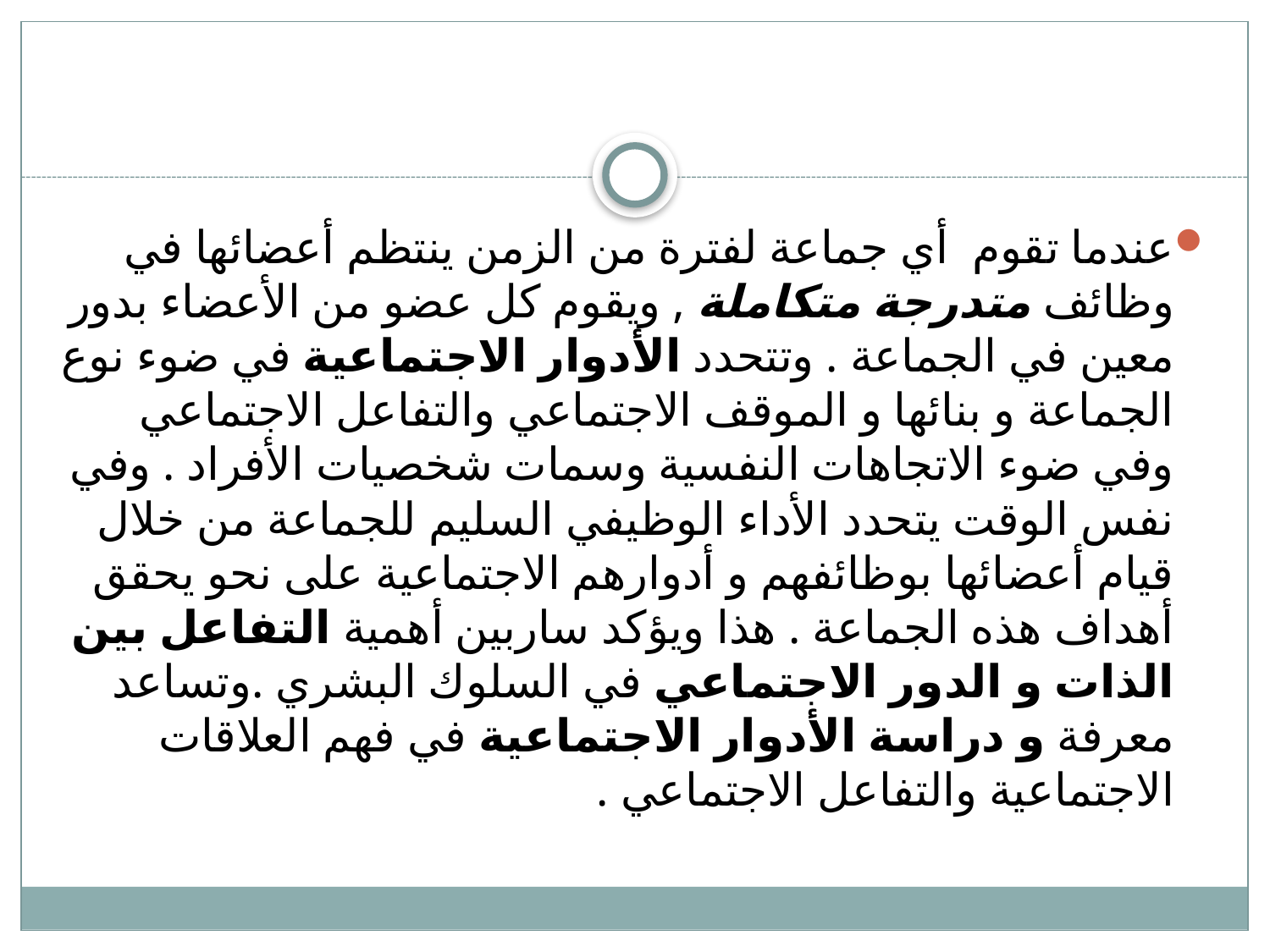

#
عندما تقوم  أي جماعة لفترة من الزمن ينتظم أعضائها في وظائف متدرجة متكاملة , ويقوم كل عضو من الأعضاء بدور معين في الجماعة . وتتحدد الأدوار الاجتماعية في ضوء نوع الجماعة و بنائها و الموقف الاجتماعي والتفاعل الاجتماعي وفي ضوء الاتجاهات النفسية وسمات شخصيات الأفراد . وفي نفس الوقت يتحدد الأداء الوظيفي السليم للجماعة من خلال قيام أعضائها بوظائفهم و أدوارهم الاجتماعية على نحو يحقق أهداف هذه الجماعة . هذا ويؤكد ساربين أهمية التفاعل بين الذات و الدور الاجتماعي في السلوك البشري .وتساعد معرفة و دراسة الأدوار الاجتماعية في فهم العلاقات الاجتماعية والتفاعل الاجتماعي .